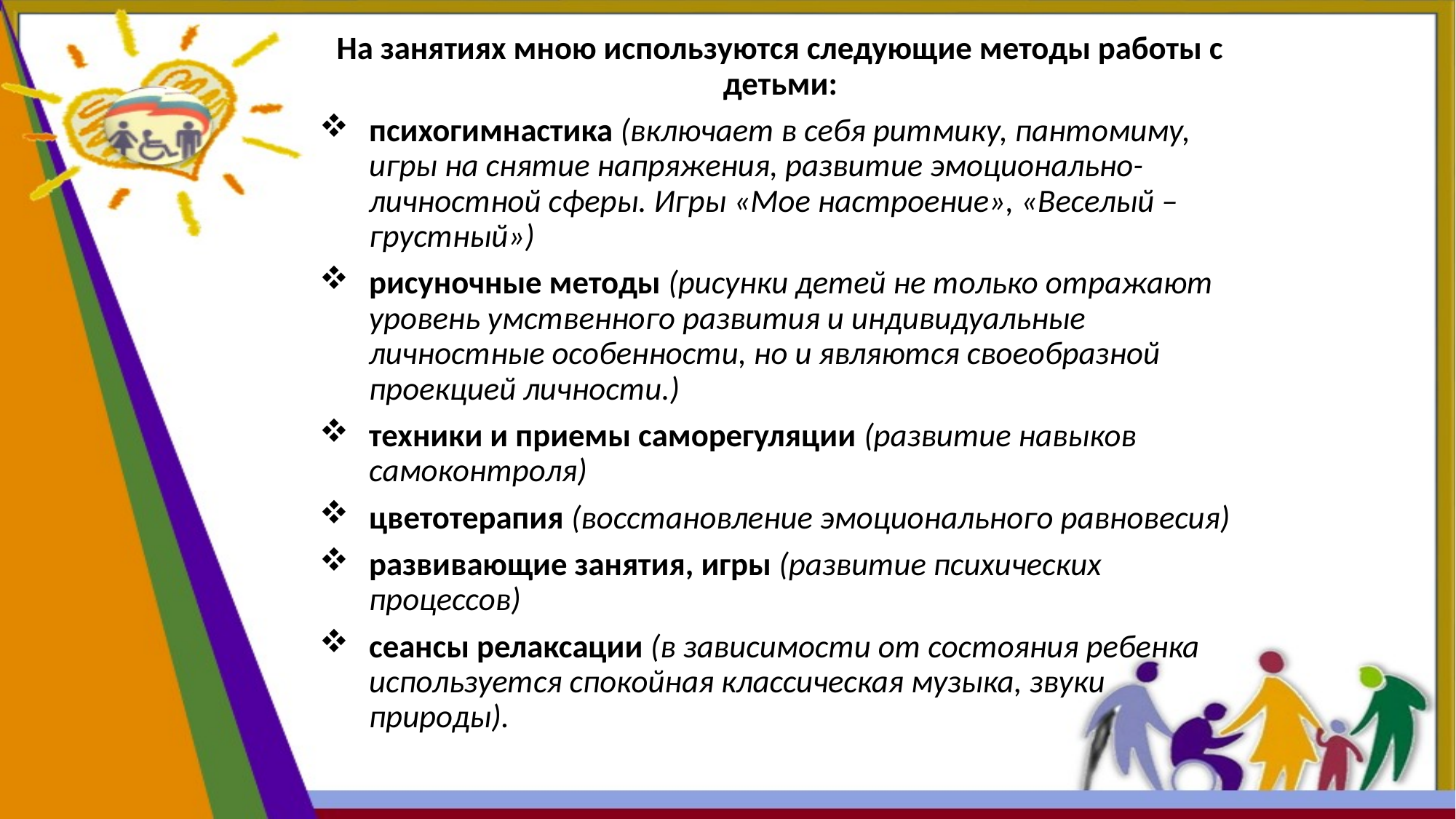

На занятиях мною используются следующие методы работы с детьми:
психогимнастика (включает в себя ритмику, пантомиму, игры на снятие напряжения, развитие эмоционально-личностной сферы. Игры «Мое настроение», «Веселый – грустный»)
рисуночные методы (рисунки детей не только отражают уровень умственного развития и индивидуальные личностные особенности, но и являются своеобразной проекцией личности.)
техники и приемы саморегуляции (развитие навыков самоконтроля)
цветотерапия (восстановление эмоционального равновесия)
развивающие занятия, игры (развитие психических процессов)
сеансы релаксации (в зависимости от состояния ребенка используется спокойная классическая музыка, звуки природы).